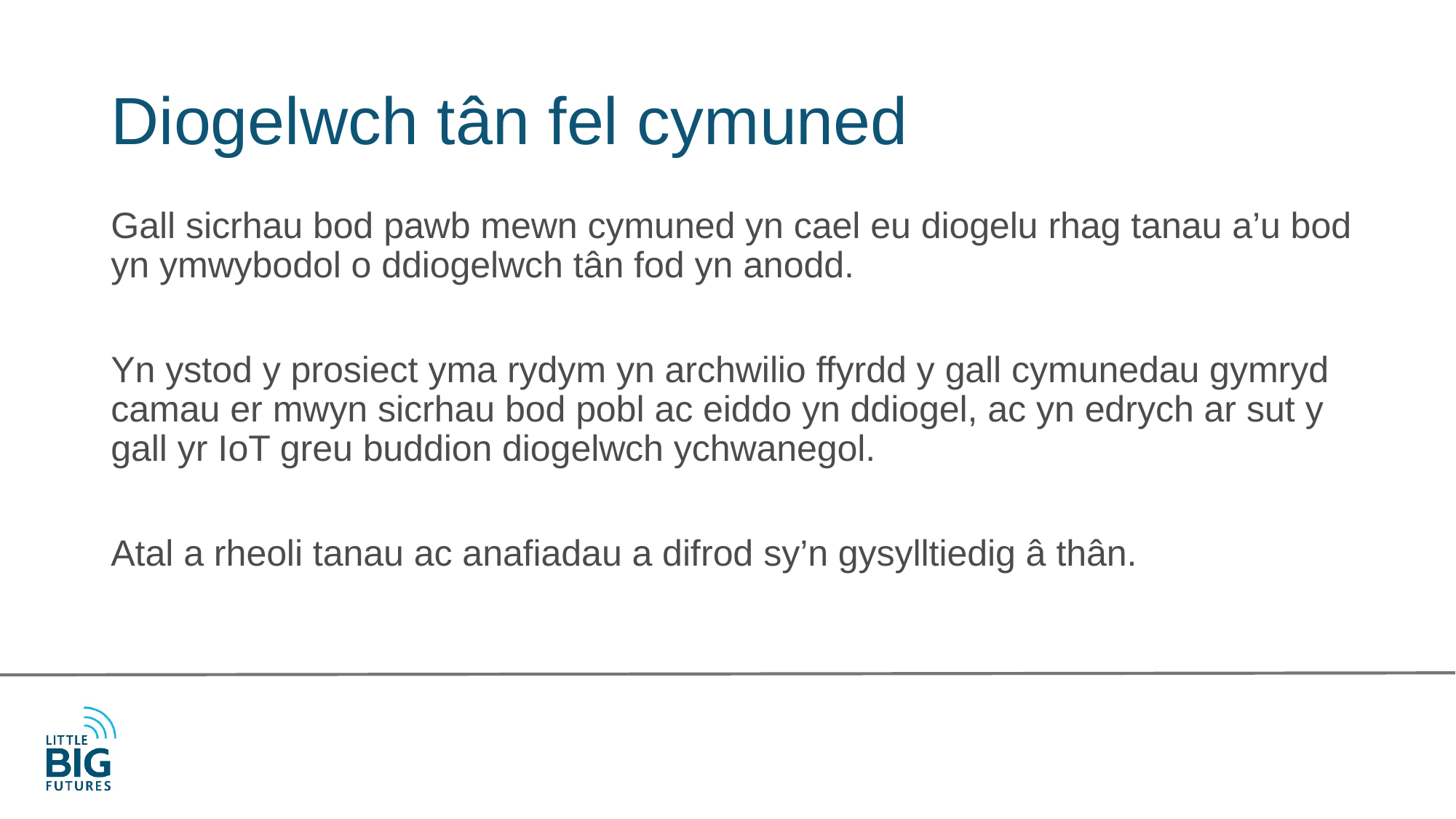

# Diogelwch tân fel cymuned
Gall sicrhau bod pawb mewn cymuned yn cael eu diogelu rhag tanau a’u bod yn ymwybodol o ddiogelwch tân fod yn anodd.

Yn ystod y prosiect yma rydym yn archwilio ffyrdd y gall cymunedau gymryd camau er mwyn sicrhau bod pobl ac eiddo yn ddiogel, ac yn edrych ar sut y gall yr IoT greu buddion diogelwch ychwanegol.

Atal a rheoli tanau ac anafiadau a difrod sy’n gysylltiedig â thân.